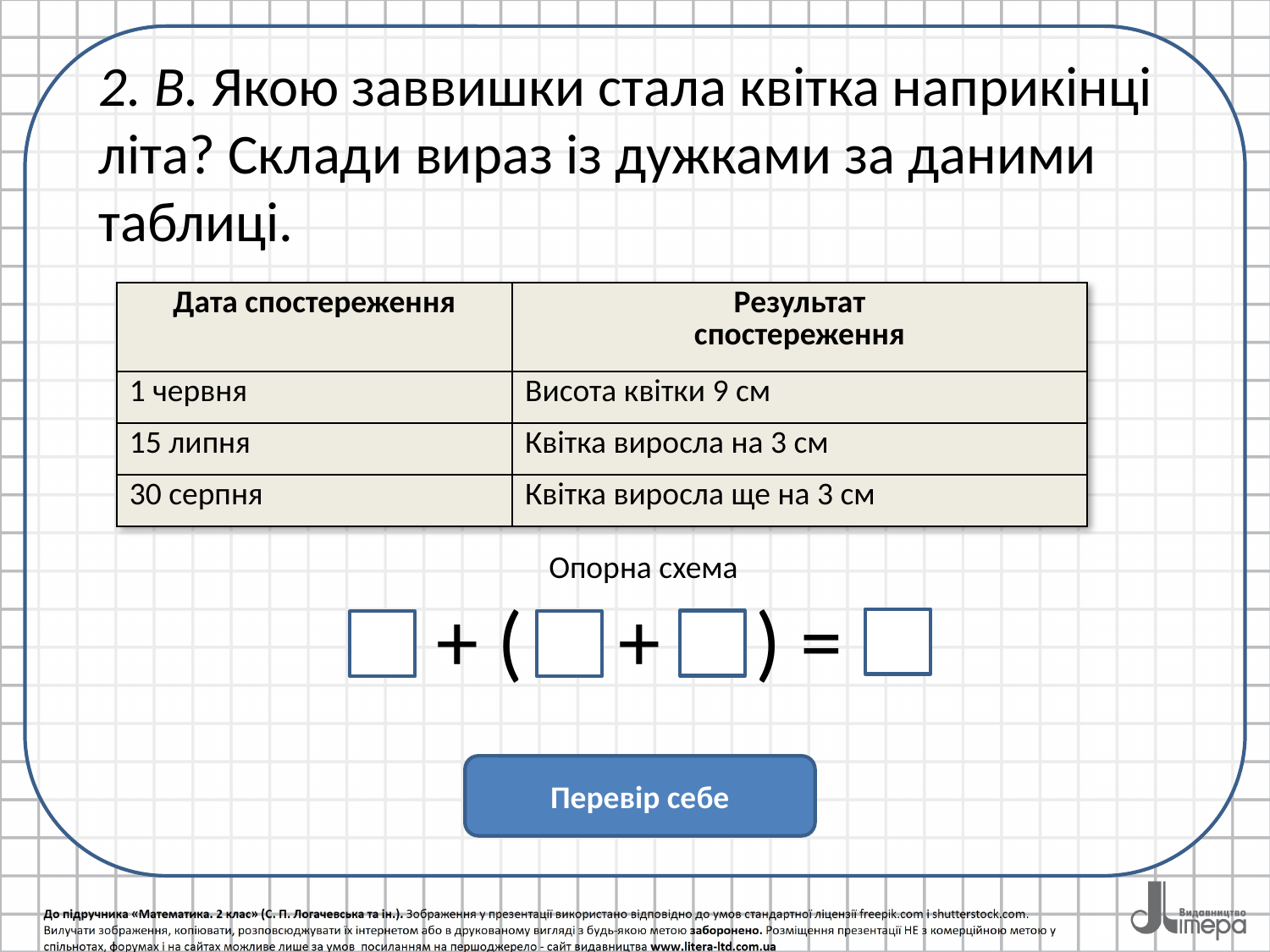

11 см
2. В. Якою заввишки стала квітка наприкінці літа? Склади вираз із дужками за даними таблиці.
| Дата спостереження | Результат спостереження |
| --- | --- |
| 1 червня | Висота квітки 9 см |
| 15 липня | Квітка виросла на 3 см |
| 30 серпня | Квітка виросла ще на 3 см |
 Опорна схема
+ (     +     ) =

Перевір себе